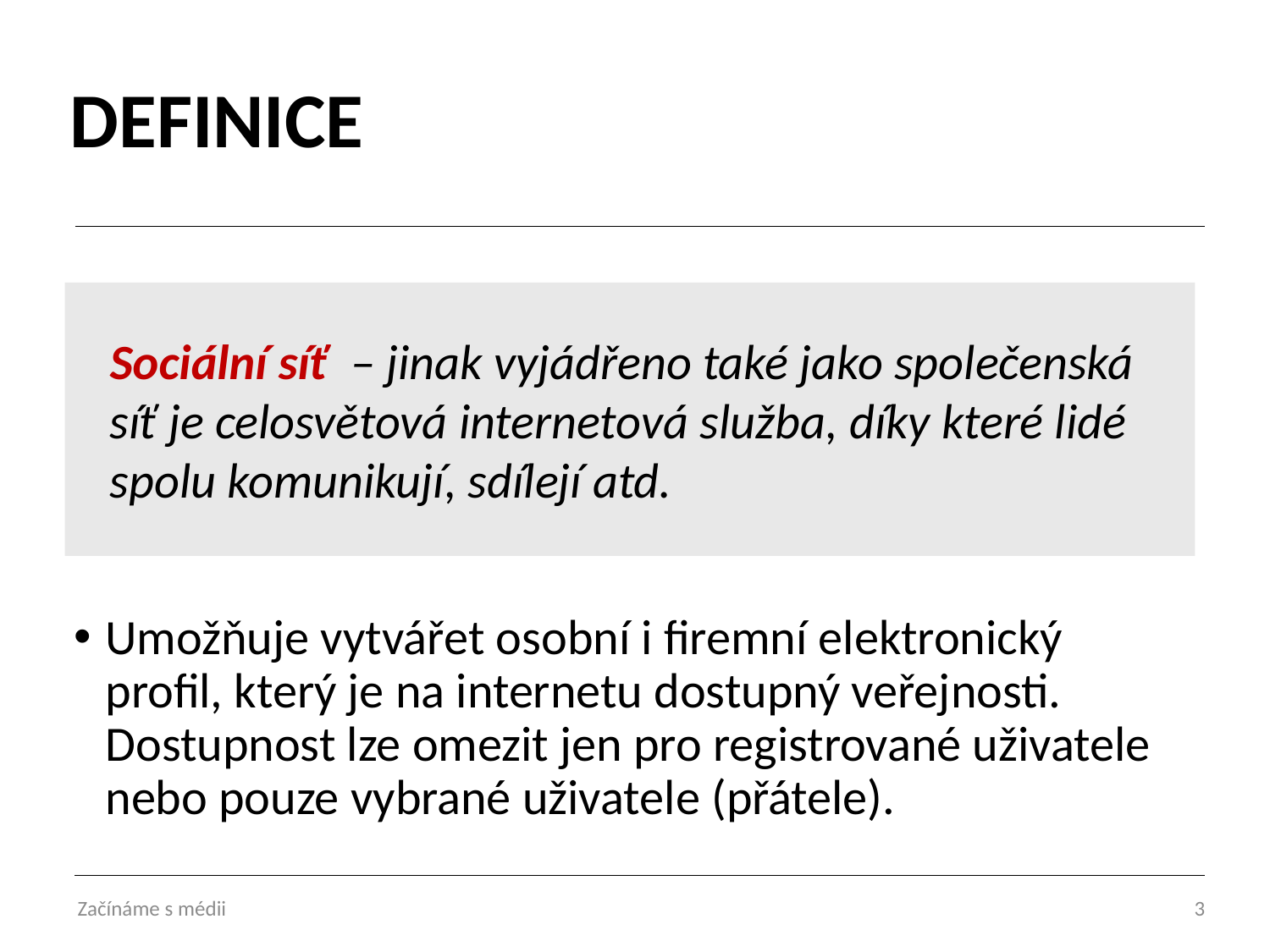

# DEFINICE
Sociální síť  – jinak vyjádřeno také jako společenská síť je celosvětová internetová služba, díky které lidé spolu komunikují, sdílejí atd.
Umožňuje vytvářet osobní i firemní elektronický profil, který je na internetu dostupný veřejnosti. Dostupnost lze omezit jen pro registrované uživatele nebo pouze vybrané uživatele (přátele).

Začínáme s médii
3